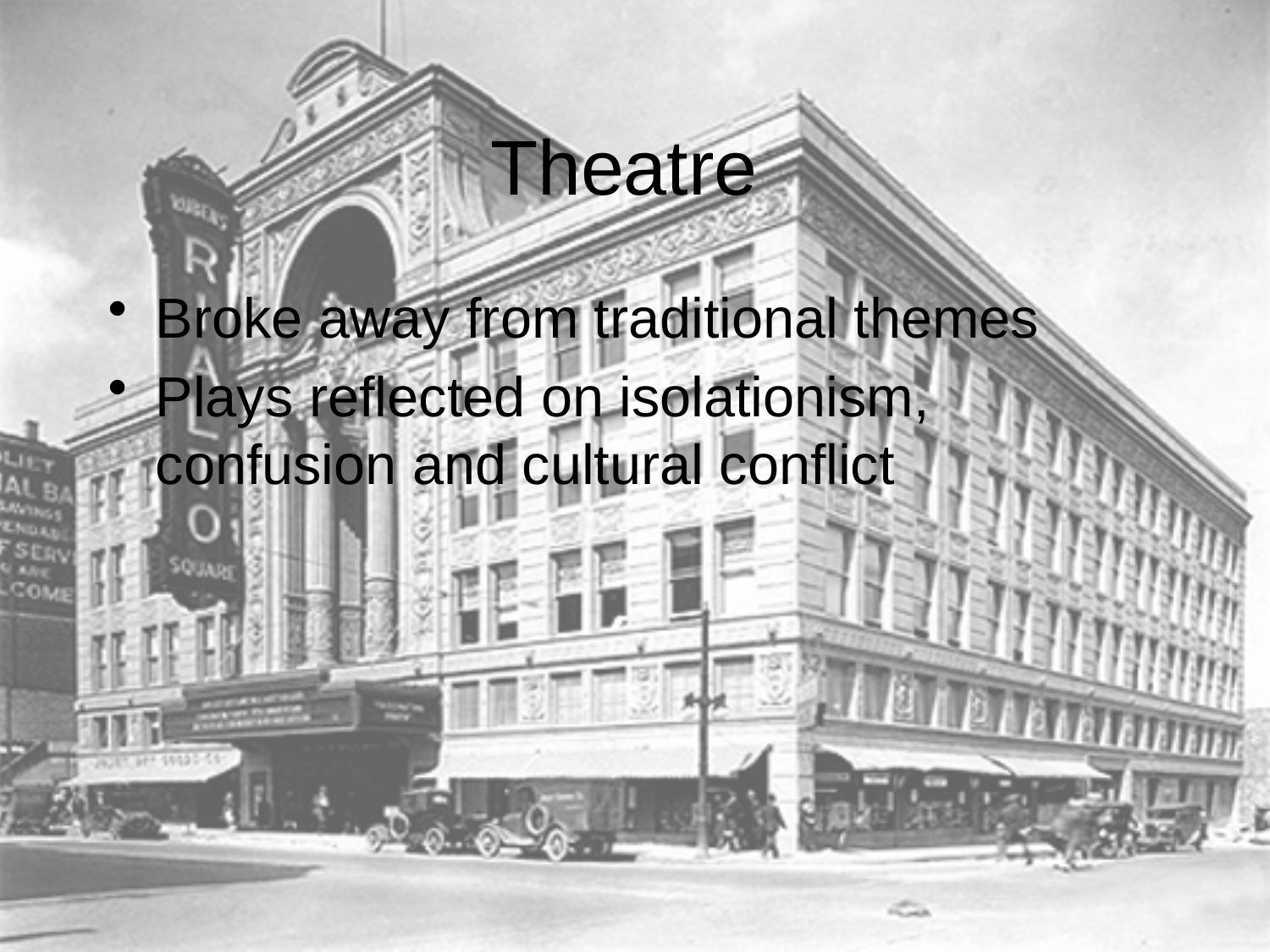

# Theatre
Broke away from traditional themes
Plays reflected on isolationism, confusion and cultural conflict